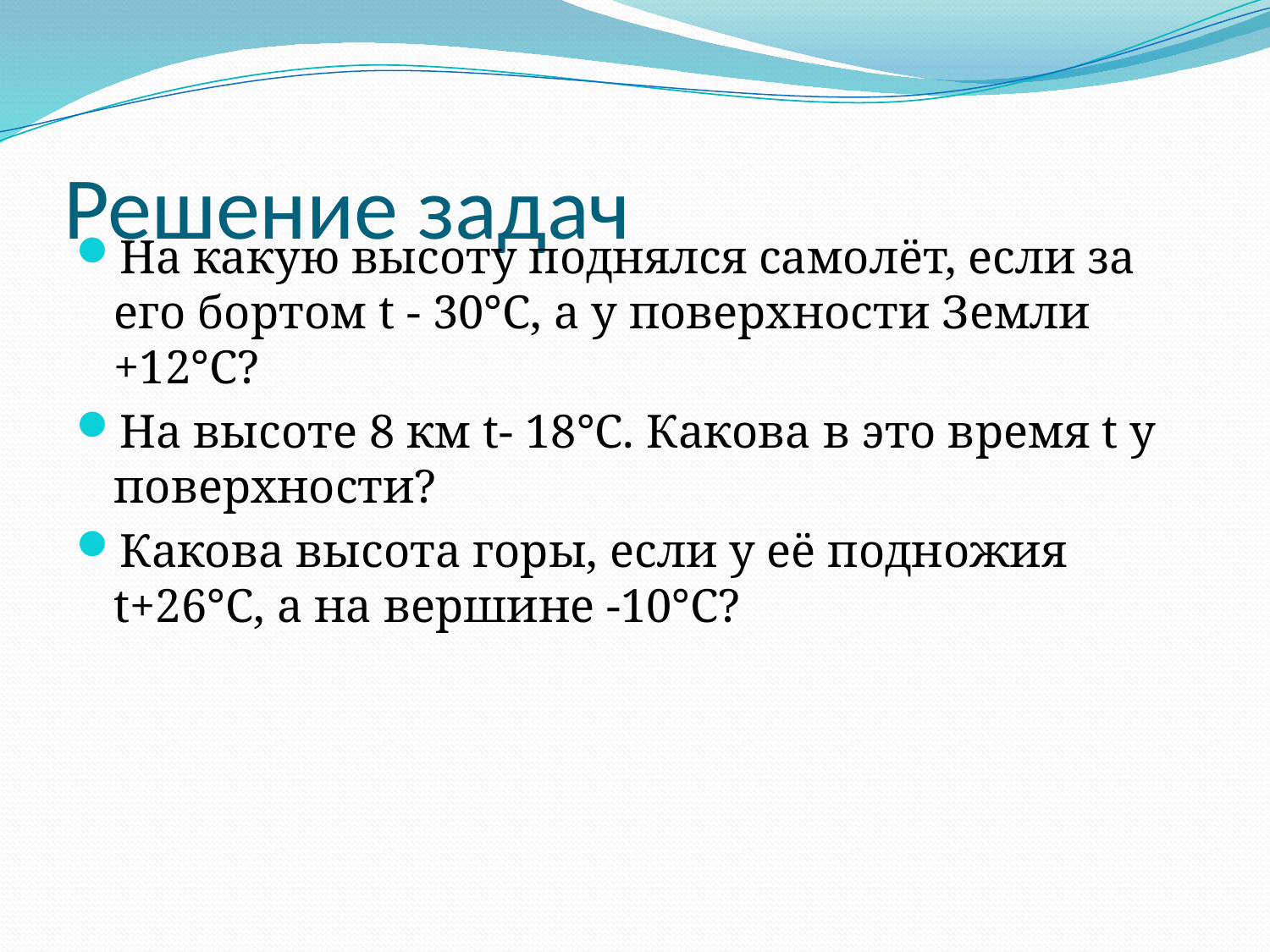

# Решение задач
На какую высоту поднялся самолёт, если за его бортом t - 30°С, а у поверхности Земли +12°С?
На высоте 8 км t- 18°С. Какова в это время t у поверхности?
Какова высота горы, если у её подножия t+26°С, а на вершине -10°С?